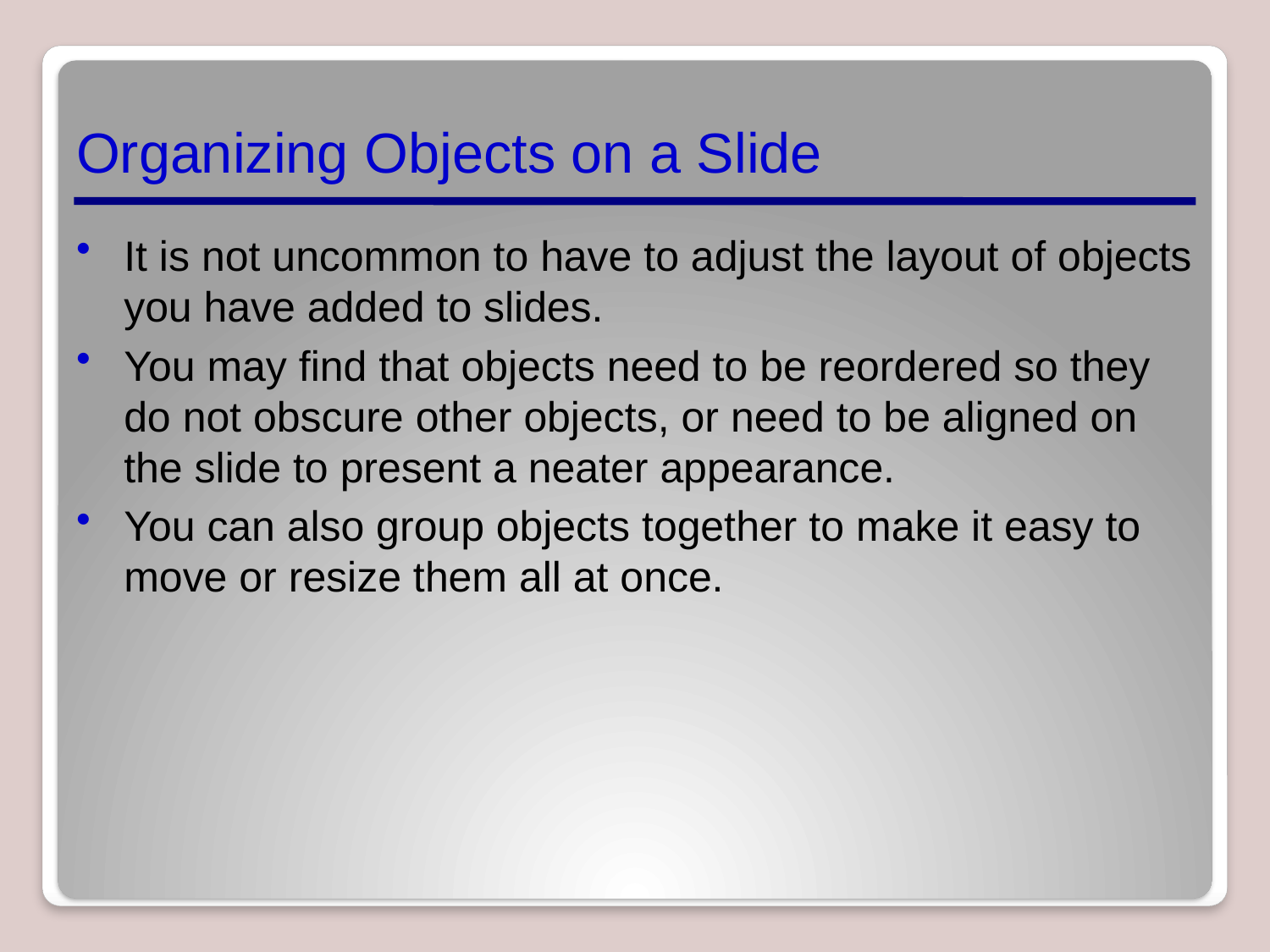

# Organizing Objects on a Slide
It is not uncommon to have to adjust the layout of objects you have added to slides.
You may find that objects need to be reordered so they do not obscure other objects, or need to be aligned on the slide to present a neater appearance.
You can also group objects together to make it easy to move or resize them all at once.